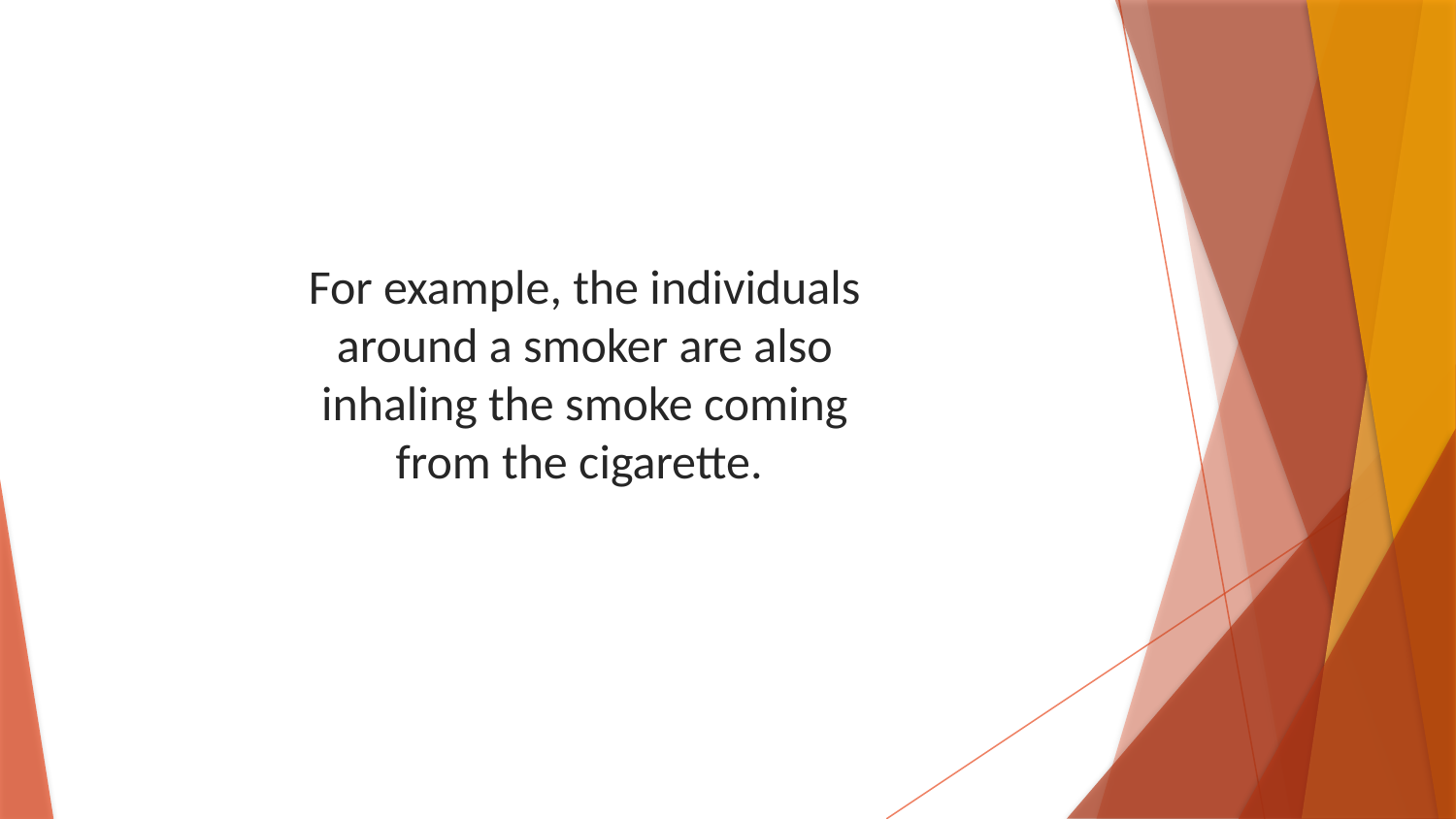

For example, the individuals around a smoker are also inhaling the smoke coming from the cigarette.